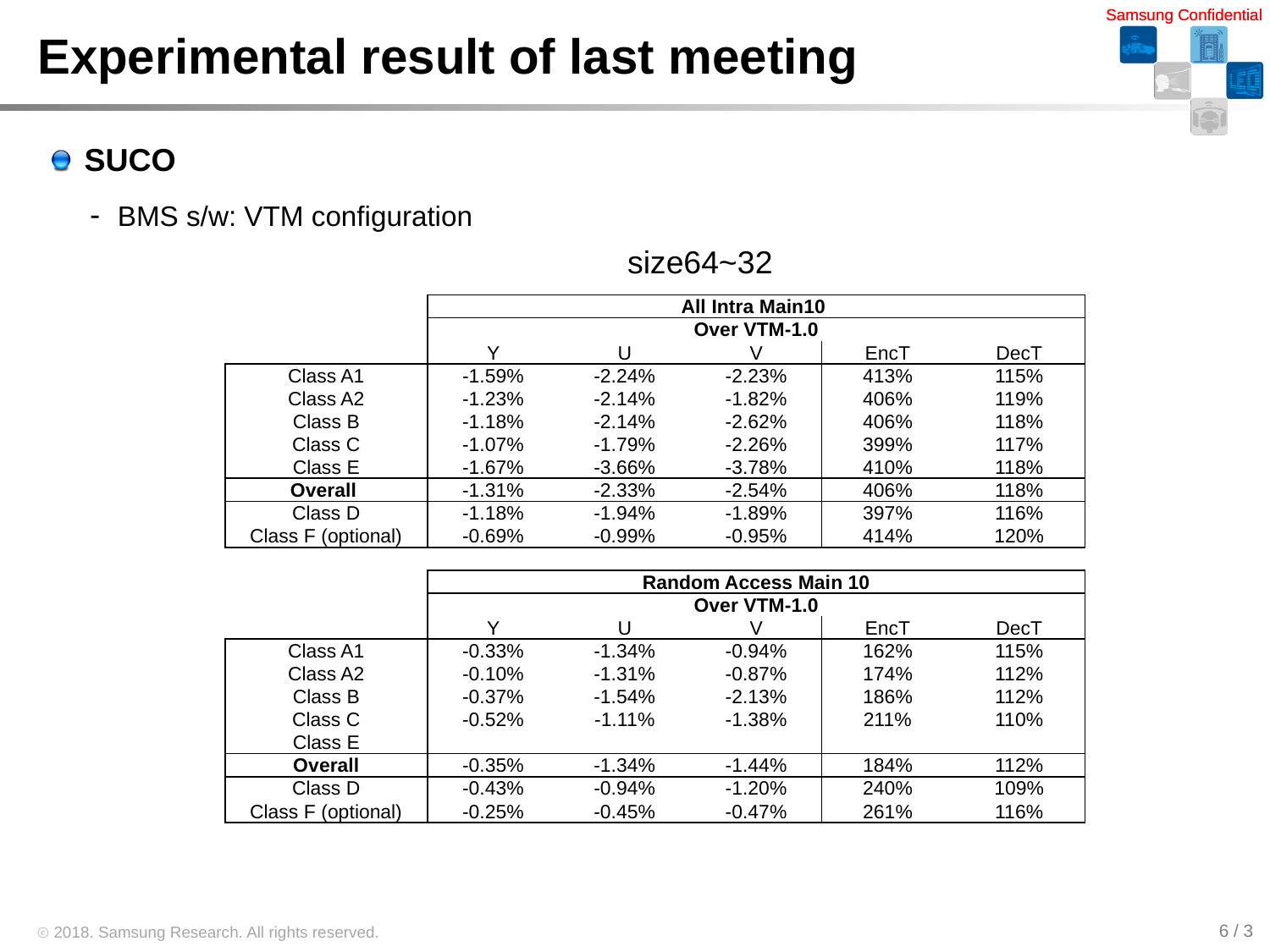

# Experimental result of last meeting
SUCO
BMS s/w: VTM configuration
size64~32
|  | All Intra Main10 |  |  |  |  |
| --- | --- | --- | --- | --- | --- |
|  | Over VTM-1.0 |  |  |  |  |
|  | Y | U | V | EncT | DecT |
| Class A1 | -1.59% | -2.24% | -2.23% | 413% | 115% |
| Class A2 | -1.23% | -2.14% | -1.82% | 406% | 119% |
| Class B | -1.18% | -2.14% | -2.62% | 406% | 118% |
| Class C | -1.07% | -1.79% | -2.26% | 399% | 117% |
| Class E | -1.67% | -3.66% | -3.78% | 410% | 118% |
| Overall | -1.31% | -2.33% | -2.54% | 406% | 118% |
| Class D | -1.18% | -1.94% | -1.89% | 397% | 116% |
| Class F (optional) | -0.69% | -0.99% | -0.95% | 414% | 120% |
|  |  |  |  |  |  |
|  | Random Access Main 10 |  |  |  |  |
|  | Over VTM-1.0 |  |  |  |  |
|  | Y | U | V | EncT | DecT |
| Class A1 | -0.33% | -1.34% | -0.94% | 162% | 115% |
| Class A2 | -0.10% | -1.31% | -0.87% | 174% | 112% |
| Class B | -0.37% | -1.54% | -2.13% | 186% | 112% |
| Class C | -0.52% | -1.11% | -1.38% | 211% | 110% |
| Class E |  |  |  |  |  |
| Overall | -0.35% | -1.34% | -1.44% | 184% | 112% |
| Class D | -0.43% | -0.94% | -1.20% | 240% | 109% |
| Class F (optional) | -0.25% | -0.45% | -0.47% | 261% | 116% |
6 / 3